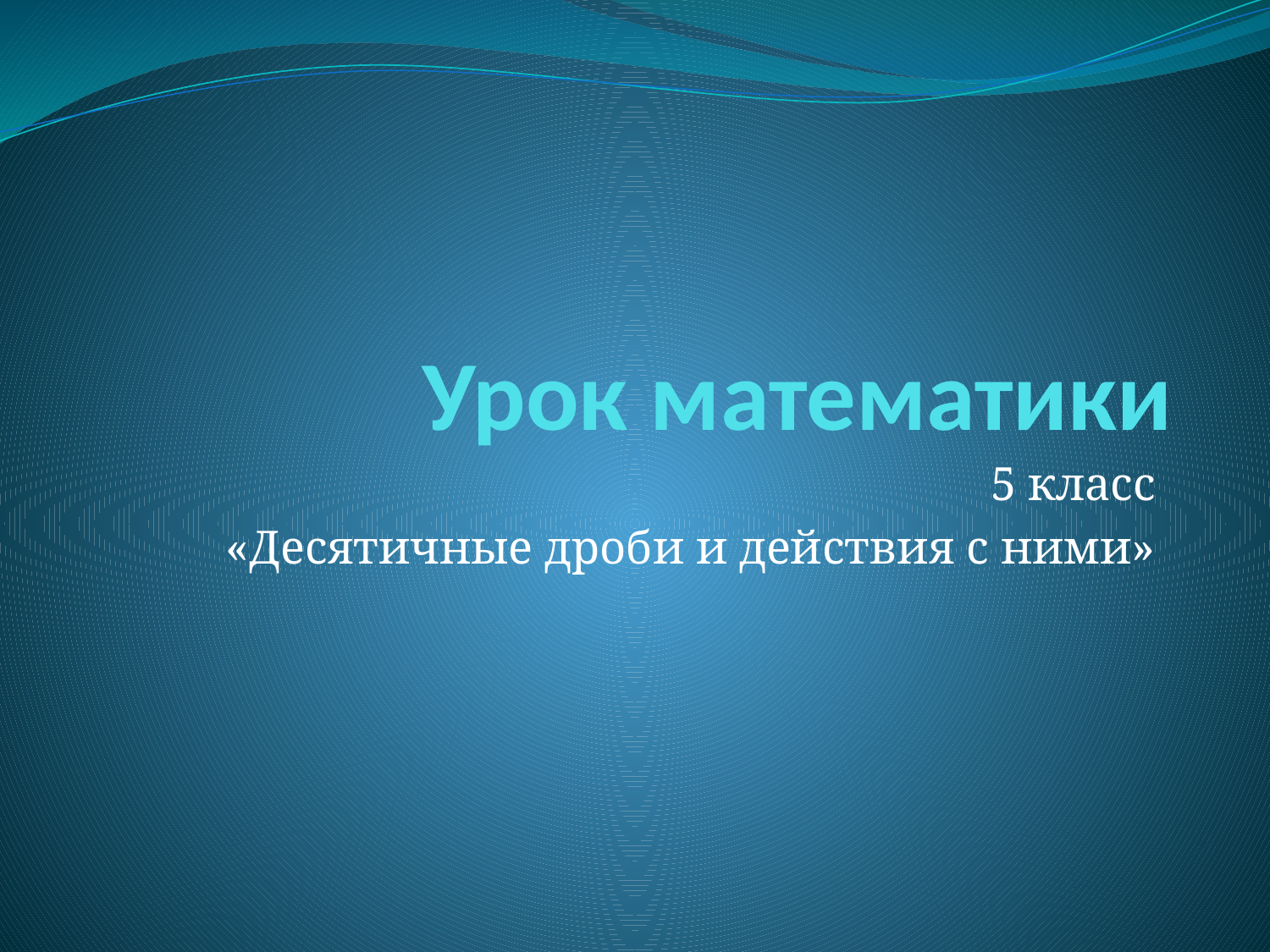

# Урок математики
5 класс
«Десятичные дроби и действия с ними»